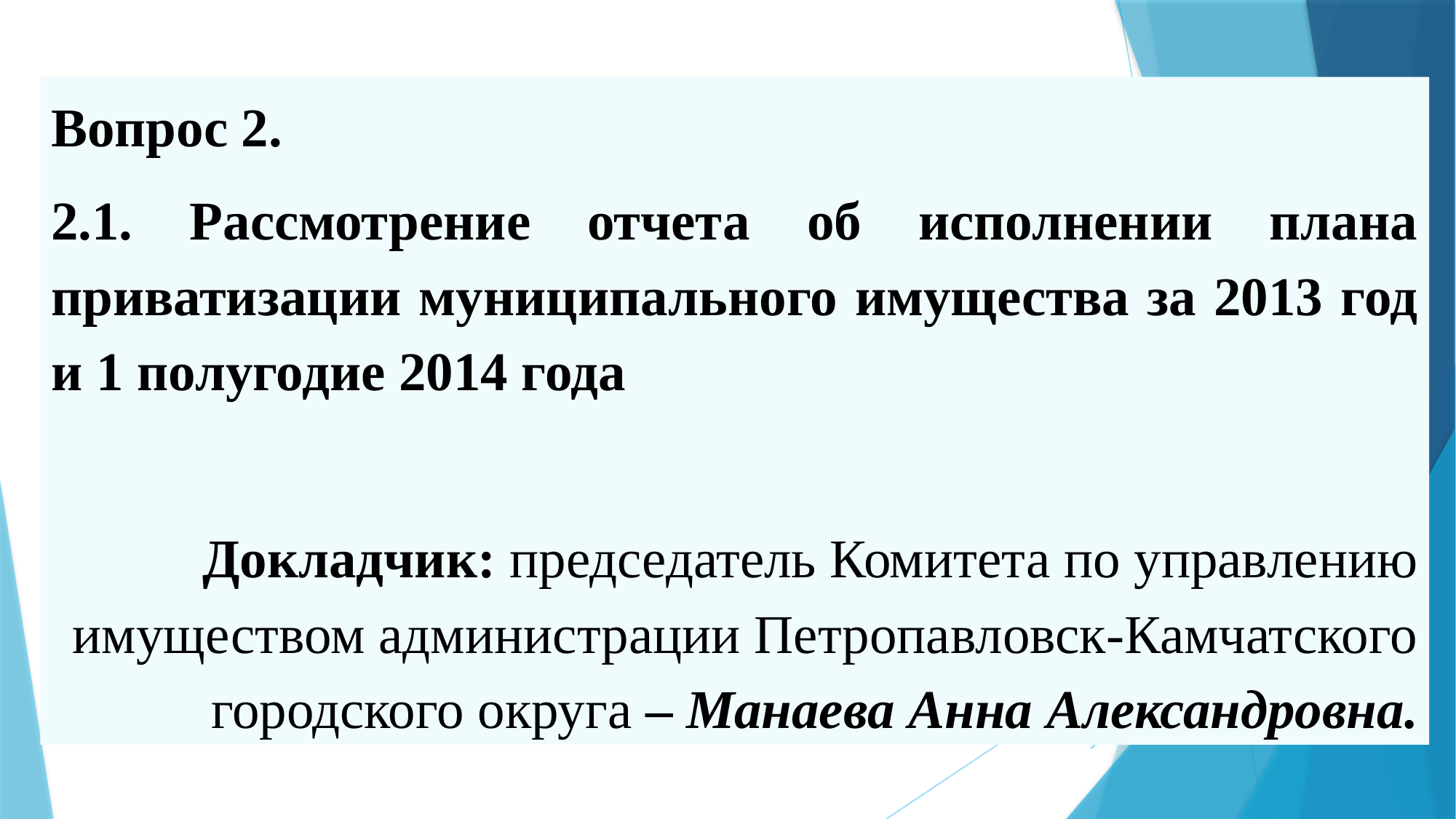

Вопрос 2.
2.1. Рассмотрение отчета об исполнении плана приватизации муниципального имущества за 2013 год и 1 полугодие 2014 года

Докладчик: председатель Комитета по управлению имуществом администрации Петропавловск-Камчатского городского округа – Манаева Анна Александровна.
9